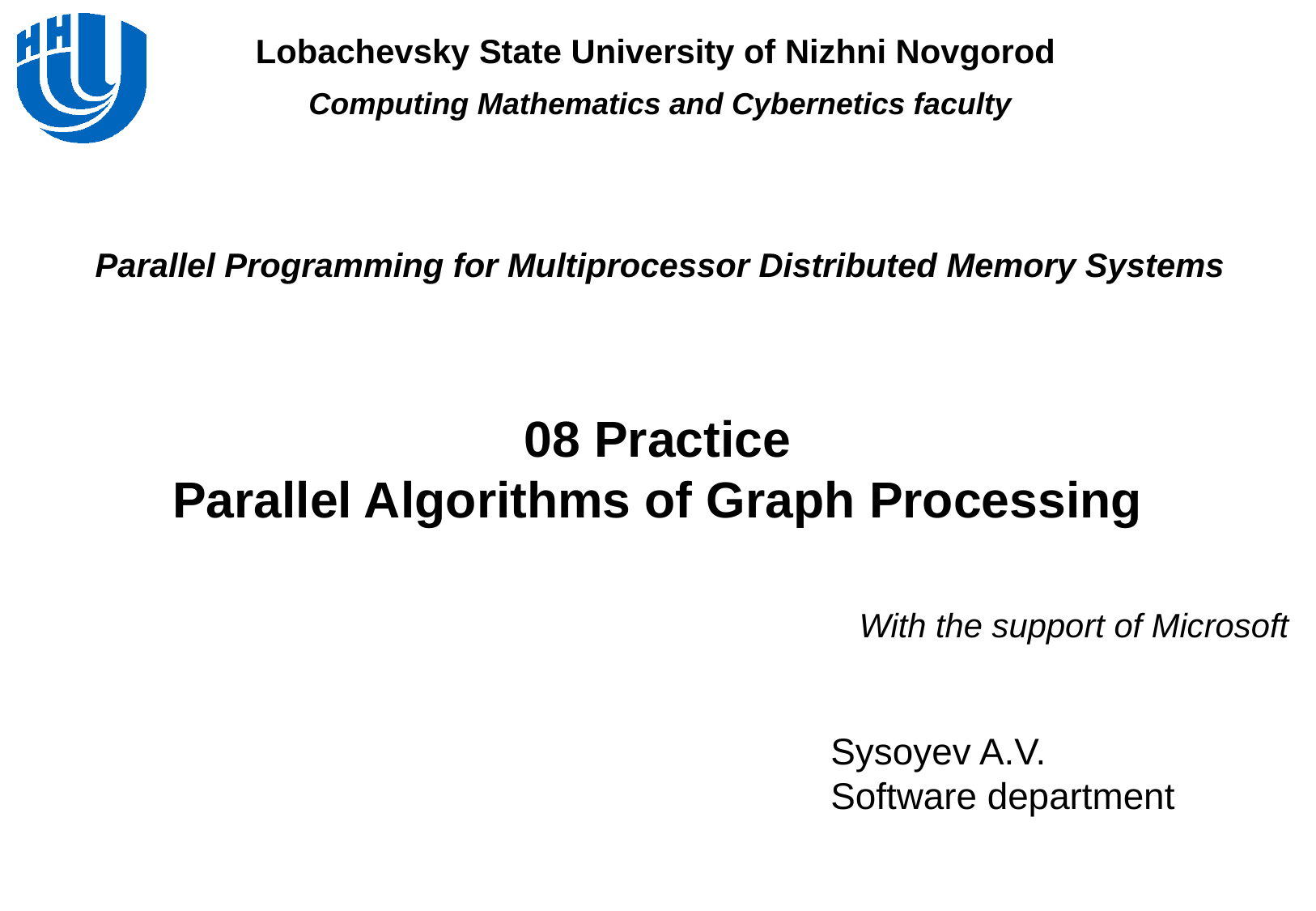

Parallel Programming for Multiprocessor Distributed Memory Systems
08 Practice
Parallel Algorithms of Graph Processing
With the support of Microsoft
Sysoyev A.V.
Software department